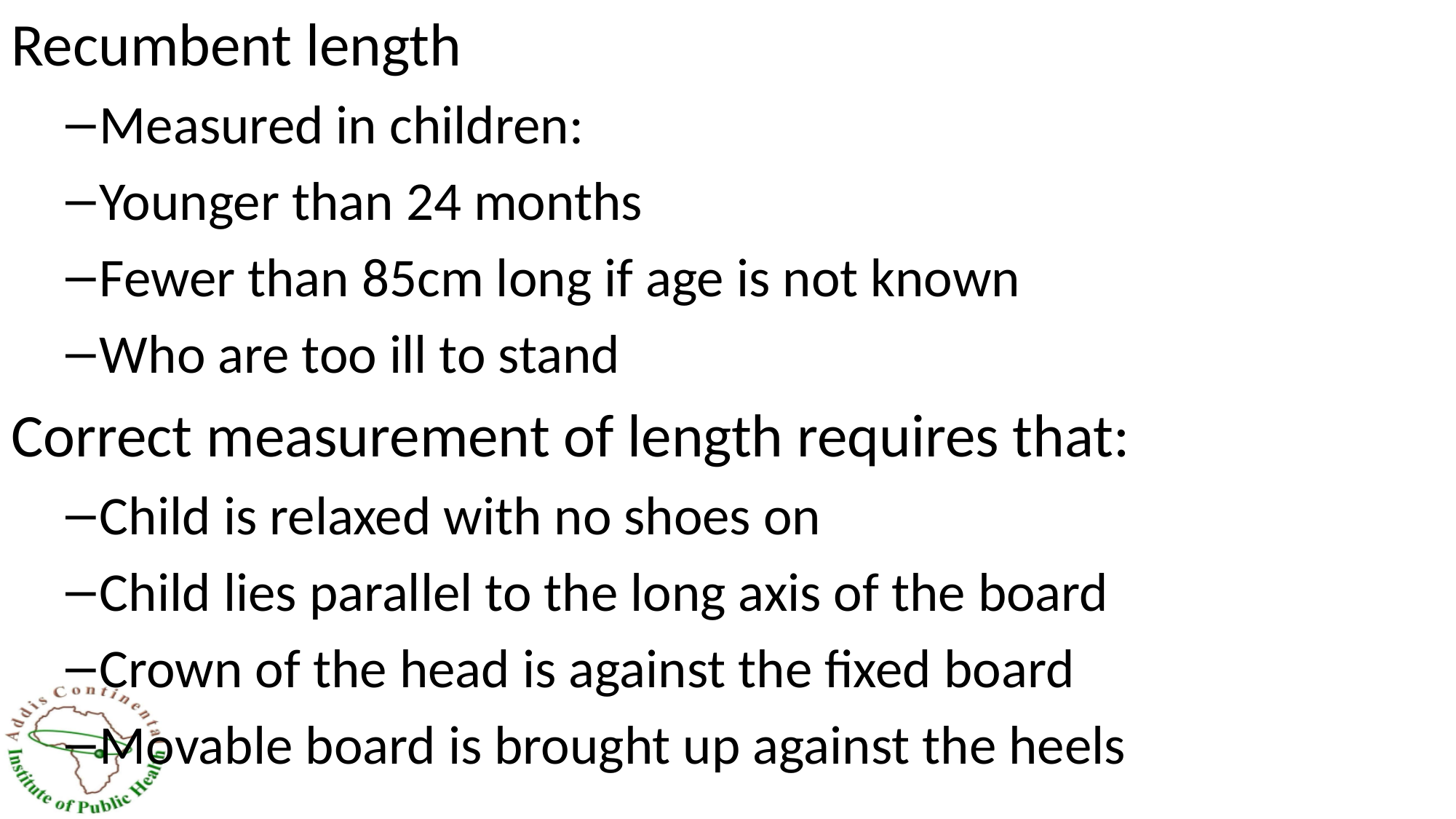

Recumbent length
Measured in children:
Younger than 24 months
Fewer than 85cm long if age is not known
Who are too ill to stand
Correct measurement of length requires that:
Child is relaxed with no shoes on
Child lies parallel to the long axis of the board
Crown of the head is against the fixed board
Movable board is brought up against the heels